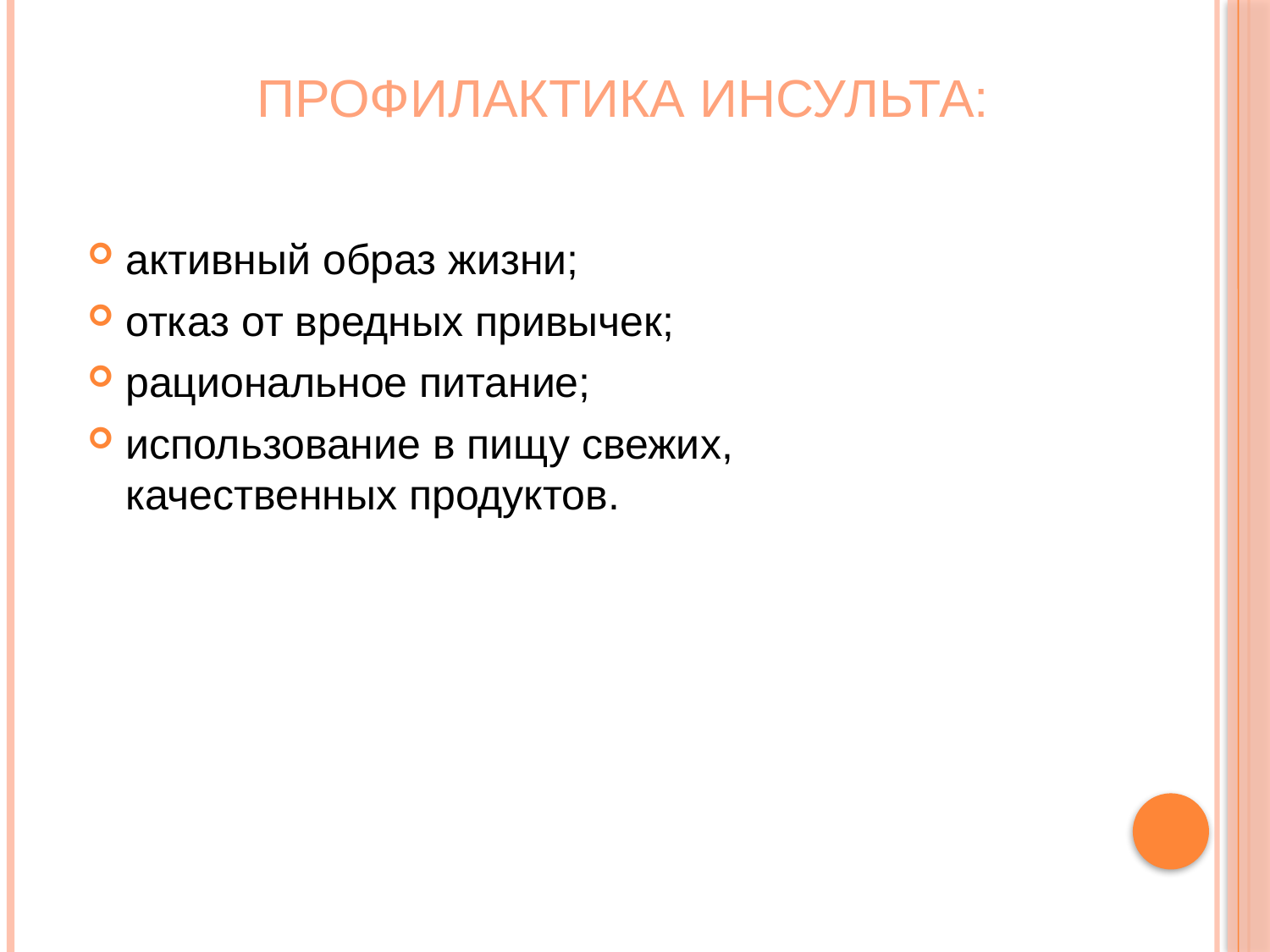

# Профилактика инсульта:
активный образ жизни;
отказ от вредных привычек;
рациональное питание;
использование в пищу свежих, качественных продуктов.